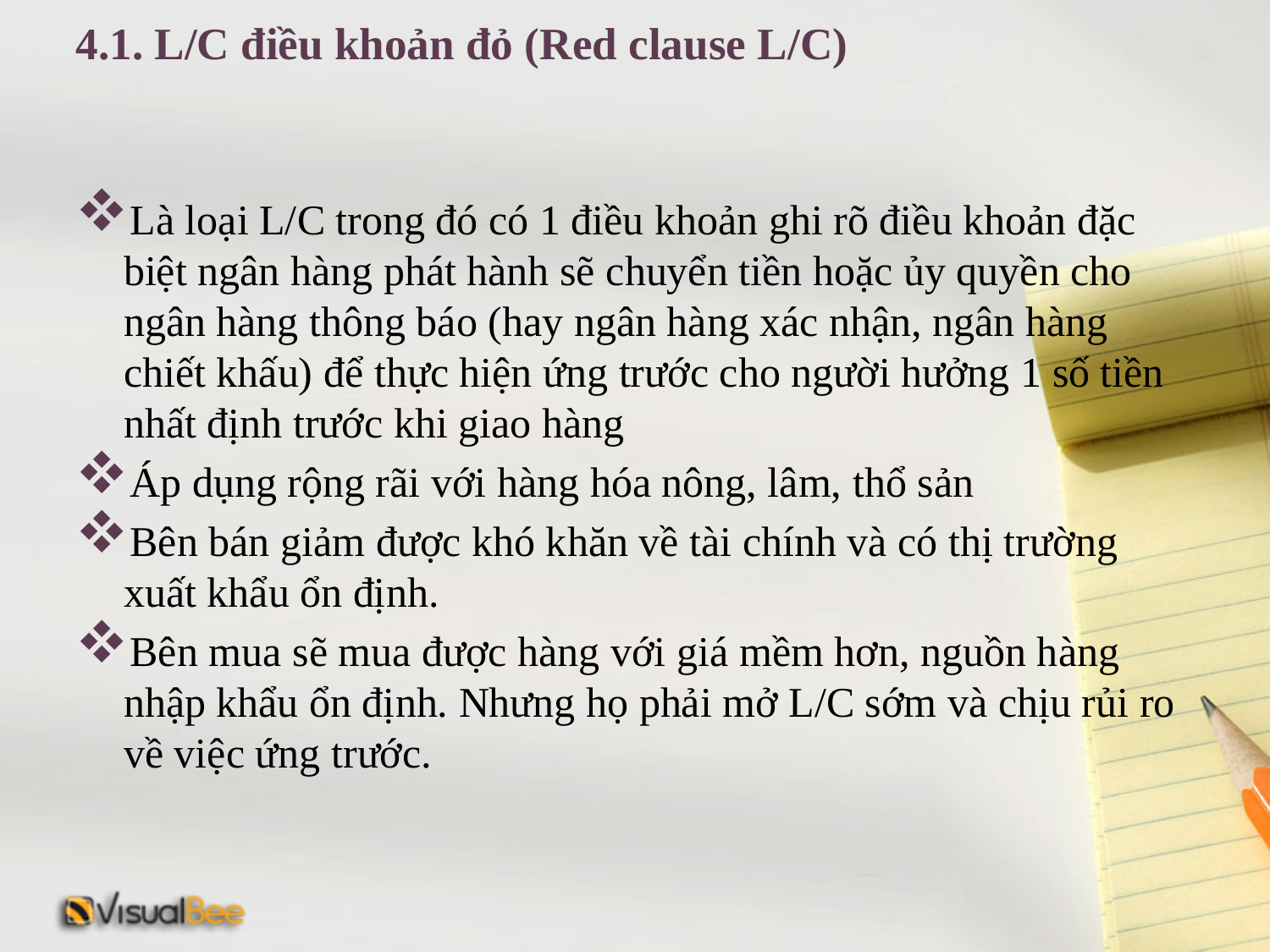

# 4.1. L/C điều khoản đỏ (Red clause L/C)
Là loại L/C trong đó có 1 điều khoản ghi rõ điều khoản đặc biệt ngân hàng phát hành sẽ chuyển tiền hoặc ủy quyền cho ngân hàng thông báo (hay ngân hàng xác nhận, ngân hàng chiết khấu) để thực hiện ứng trước cho người hưởng 1 số tiền nhất định trước khi giao hàng
Áp dụng rộng rãi với hàng hóa nông, lâm, thổ sản
Bên bán giảm được khó khăn về tài chính và có thị trường xuất khẩu ổn định.
Bên mua sẽ mua được hàng với giá mềm hơn, nguồn hàng nhập khẩu ổn định. Nhưng họ phải mở L/C sớm và chịu rủi ro về việc ứng trước.